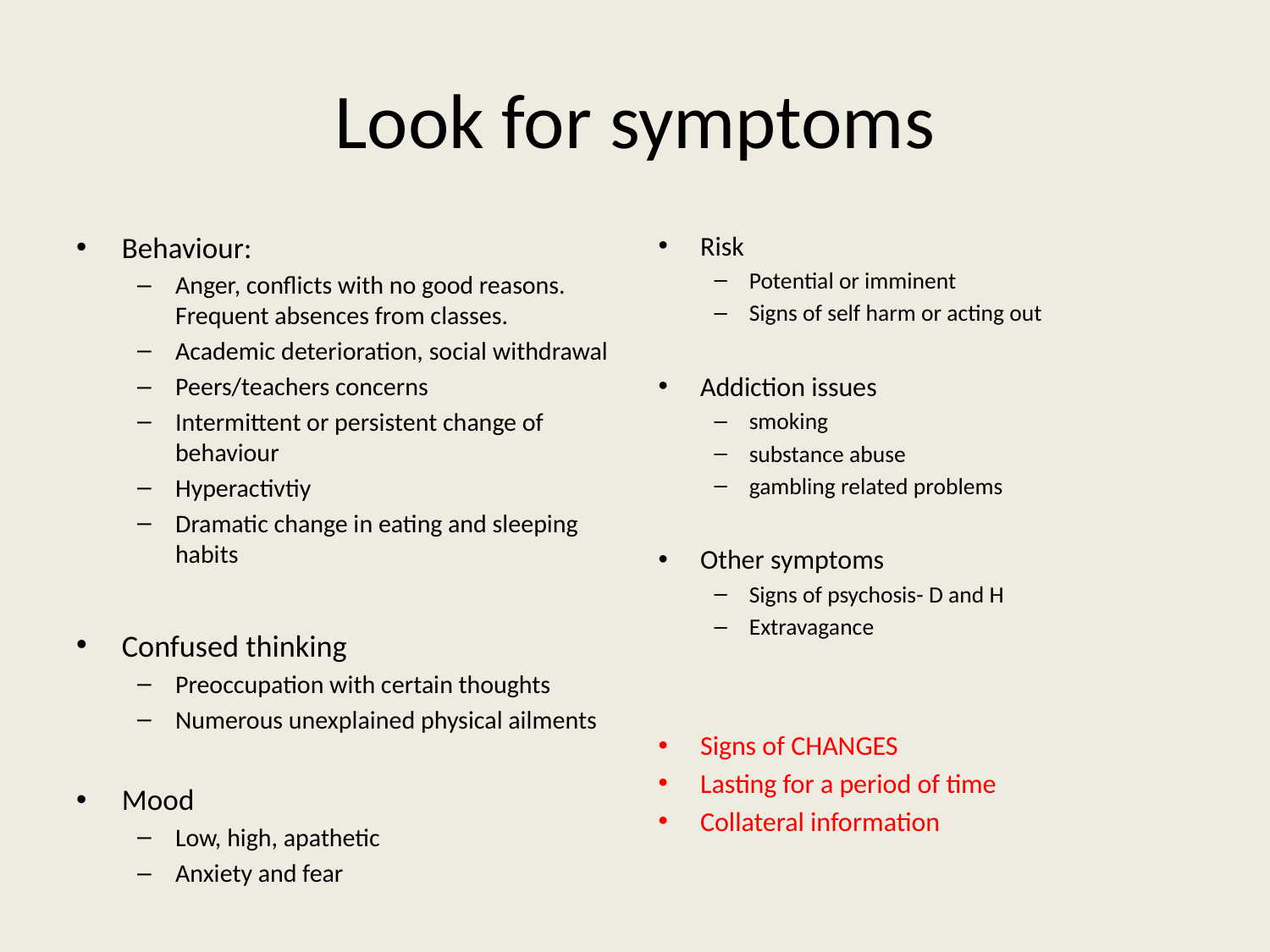

# Look for symptoms
Behaviour:
Anger, conflicts with no good reasons. Frequent absences from classes.
Academic deterioration, social withdrawal
Peers/teachers concerns
Intermittent or persistent change of behaviour
Hyperactivtiy
Dramatic change in eating and sleeping habits

Confused thinking
Preoccupation with certain thoughts
Numerous unexplained physical ailments

Mood
Low, high, apathetic
Anxiety and fear
Risk
Potential or imminent
Signs of self harm or acting out

Addiction issues
smoking
substance abuse
gambling related problems

Other symptoms
Signs of psychosis- D and H
Extravagance

Signs of CHANGES
Lasting for a period of time
Collateral information